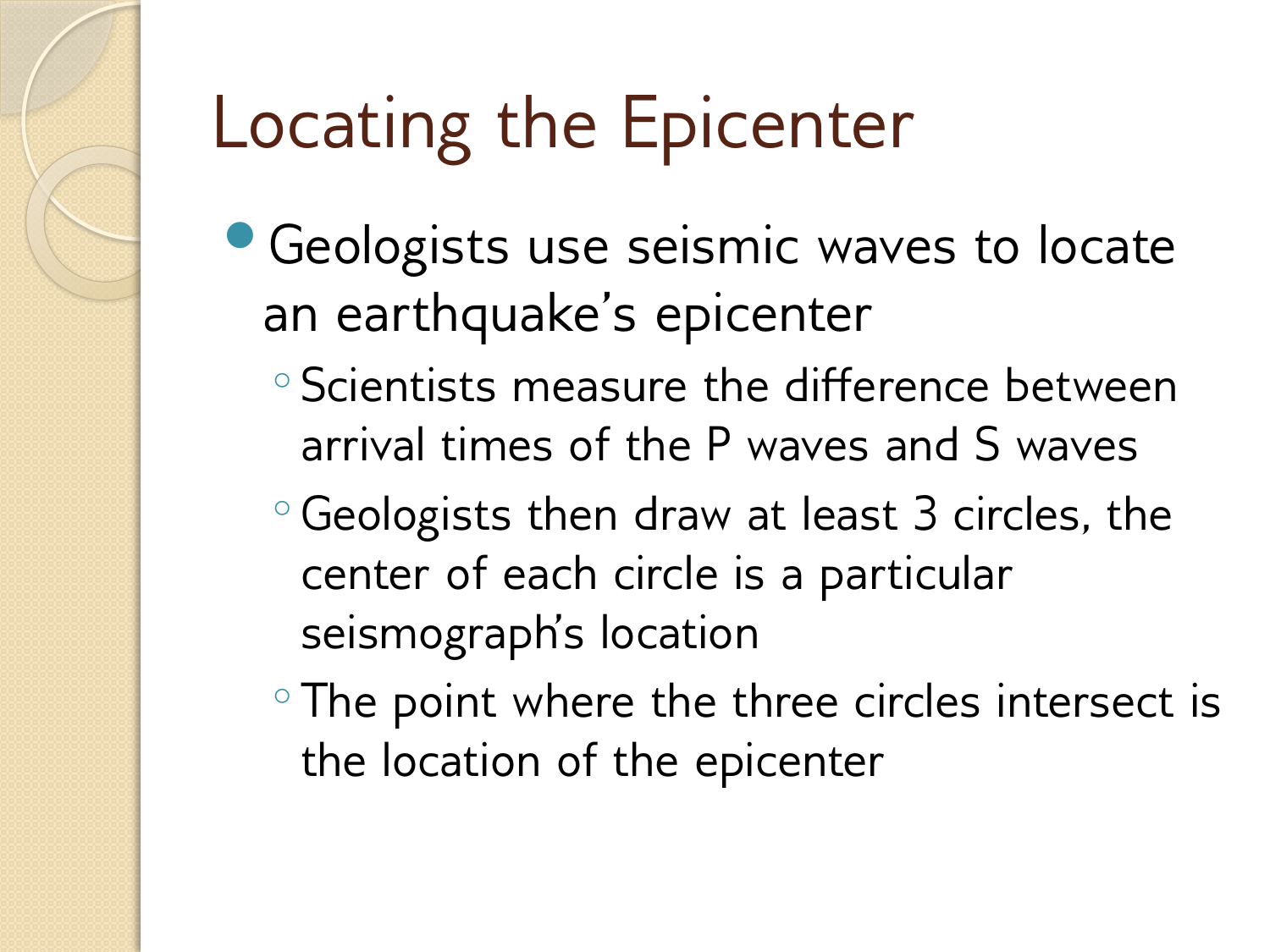

# Locating the Epicenter
Geologists use seismic waves to locate an earthquake’s epicenter
Scientists measure the difference between arrival times of the P waves and S waves
Geologists then draw at least 3 circles, the center of each circle is a particular seismograph’s location
The point where the three circles intersect is the location of the epicenter